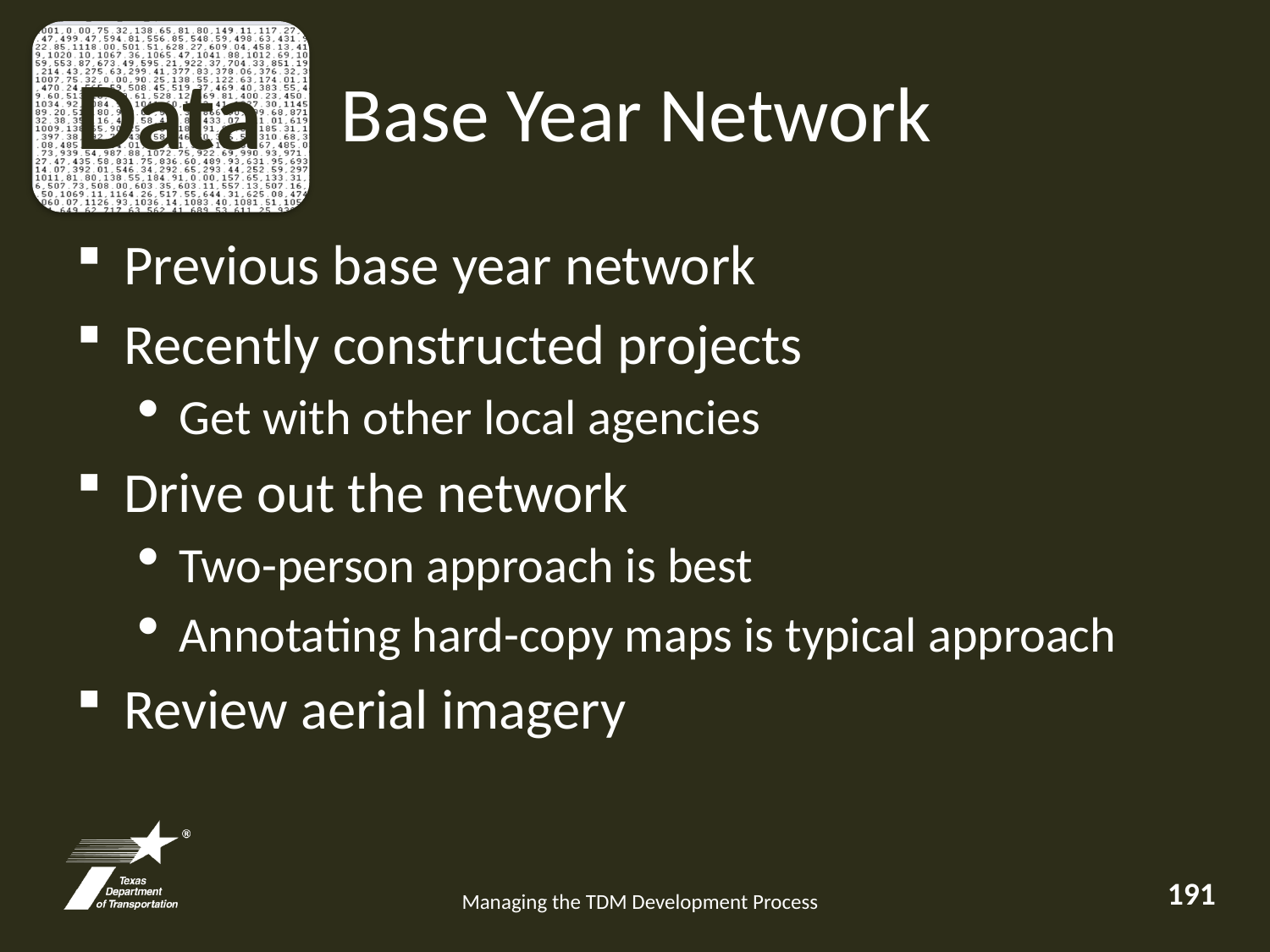

Data
# Base Year Network
Previous base year network
Recently constructed projects
Get with other local agencies
Drive out the network
Two-person approach is best
Annotating hard-copy maps is typical approach
Review aerial imagery